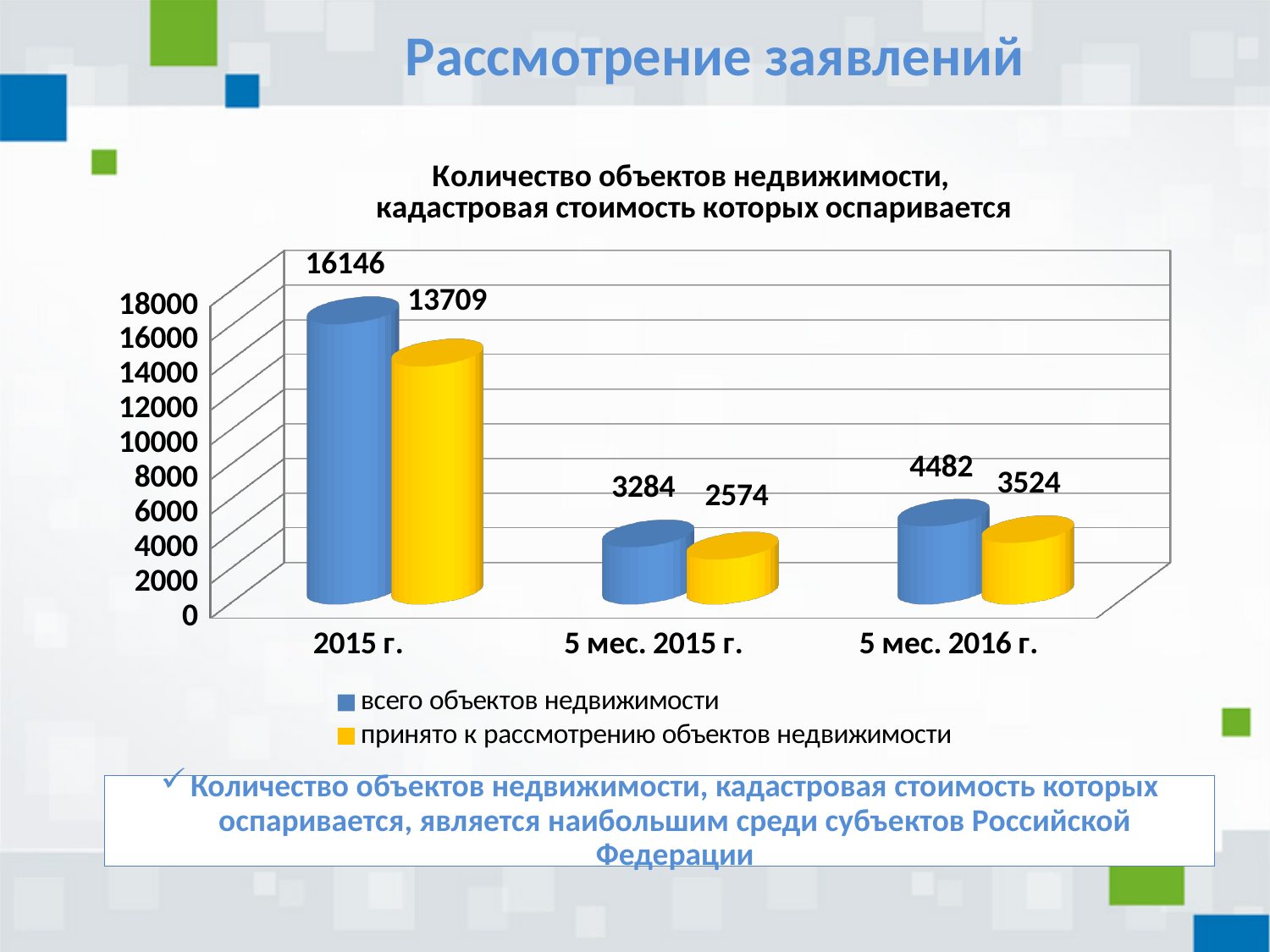

Рассмотрение заявлений

[unsupported chart]

Количество объектов недвижимости, кадастровая стоимость которых оспаривается, является наибольшим среди субъектов Российской Федерации